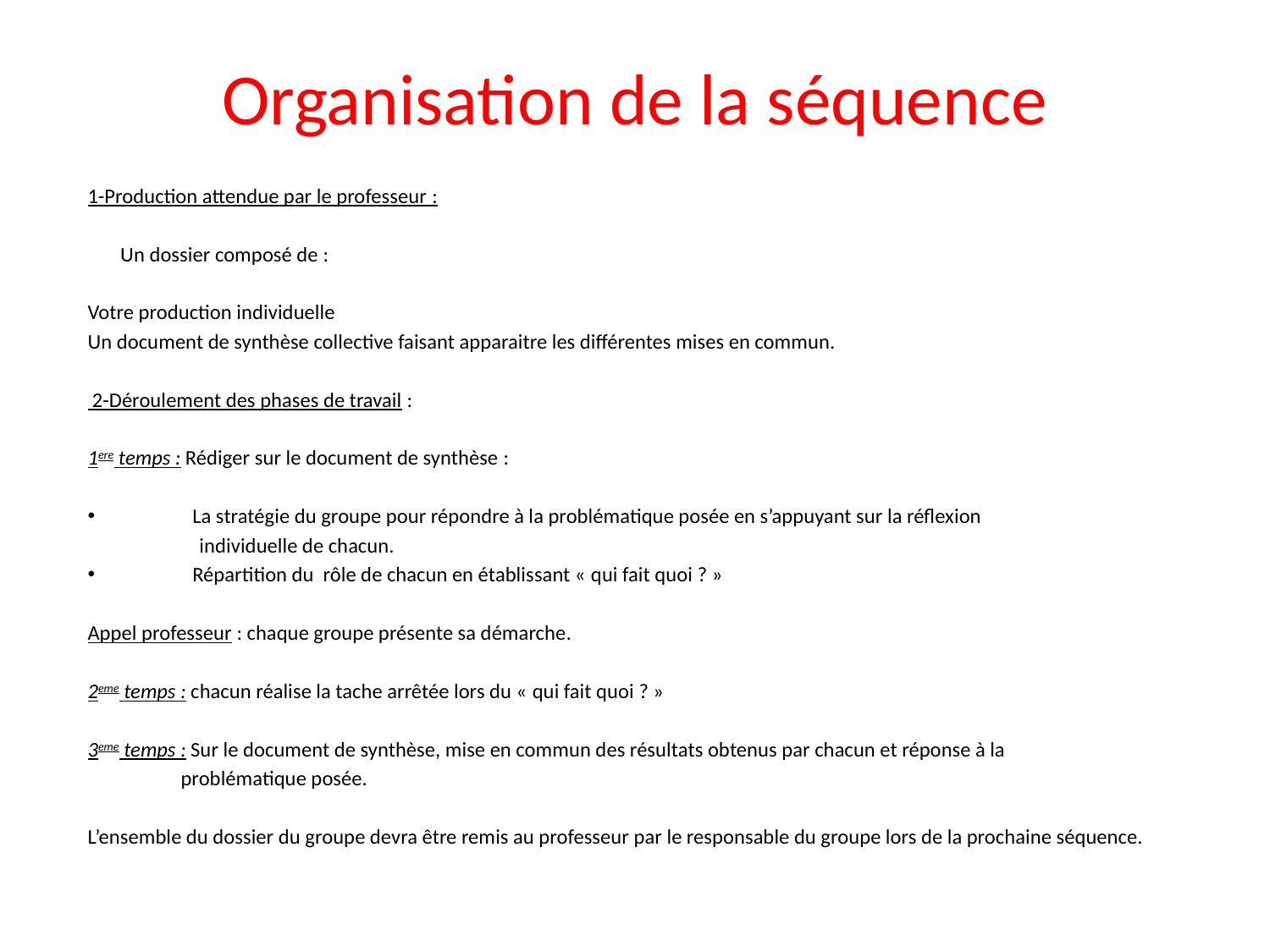

# Organisation de la séquence
1-Production attendue par le professeur :

       Un dossier composé de :

Votre production individuelle
Un document de synthèse collective faisant apparaitre les différentes mises en commun.

 2-Déroulement des phases de travail :

1ere temps : Rédiger sur le document de synthèse :

                      La stratégie du groupe pour répondre à la problématique posée en s’appuyant sur la réflexion
                        individuelle de chacun.
                      Répartition du  rôle de chacun en établissant « qui fait quoi ? »

Appel professeur : chaque groupe présente sa démarche.

2eme temps : chacun réalise la tache arrêtée lors du « qui fait quoi ? »

3eme temps : Sur le document de synthèse, mise en commun des résultats obtenus par chacun et réponse à la
                    problématique posée.

L’ensemble du dossier du groupe devra être remis au professeur par le responsable du groupe lors de la prochaine séquence.